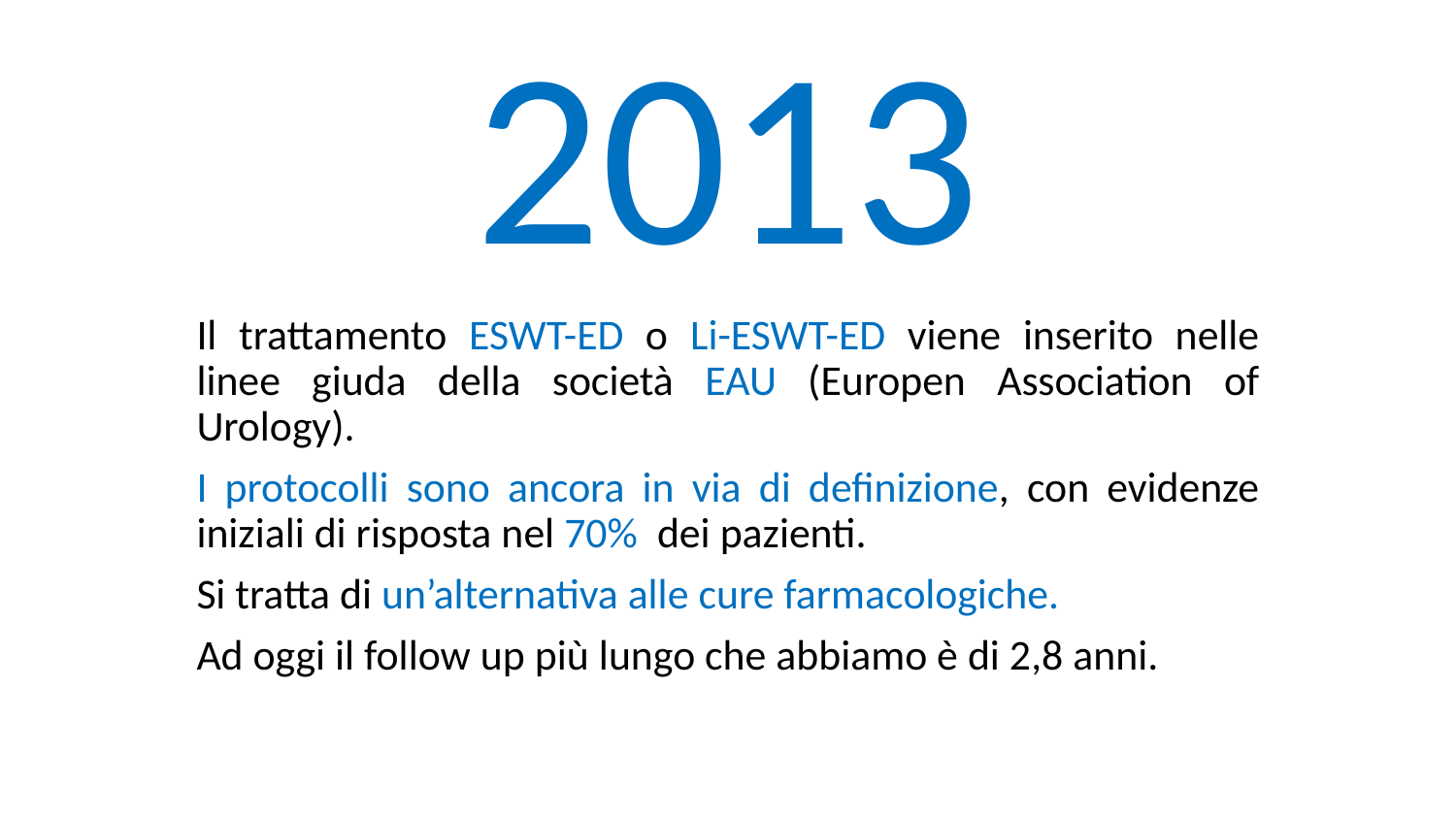

# 2013
Il trattamento ESWT-ED o Li-ESWT-ED viene inserito nelle linee giuda della società EAU (Europen Association of Urology).
I protocolli sono ancora in via di definizione, con evidenze iniziali di risposta nel 70%  dei pazienti.
Si tratta di un’alternativa alle cure farmacologiche.
Ad oggi il follow up più lungo che abbiamo è di 2,8 anni.